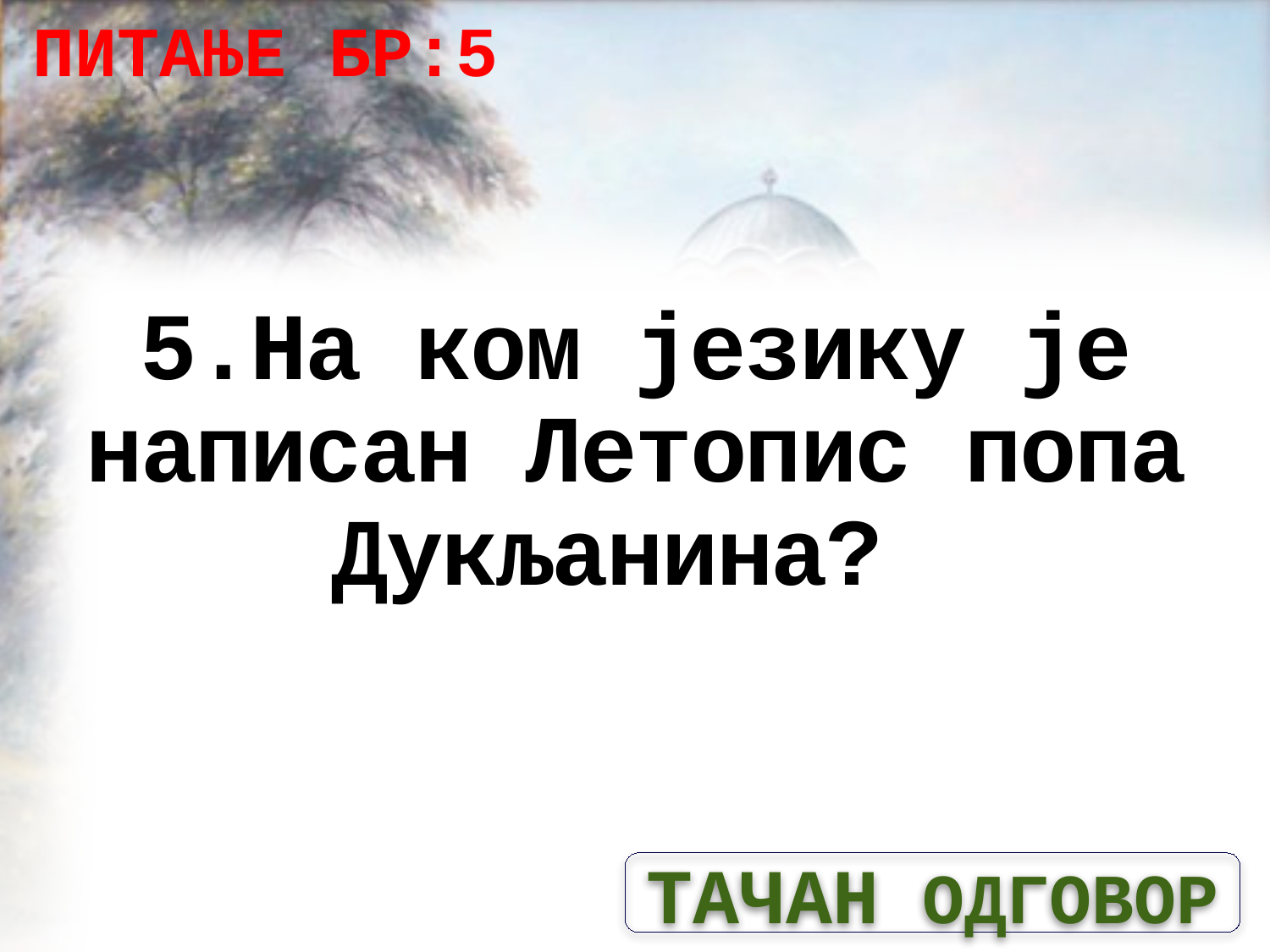

ПИТАЊЕ БР:5
# 5.На ком језику је написан Летопис попа Дукљанина?
ТАЧАН ОДГОВОР